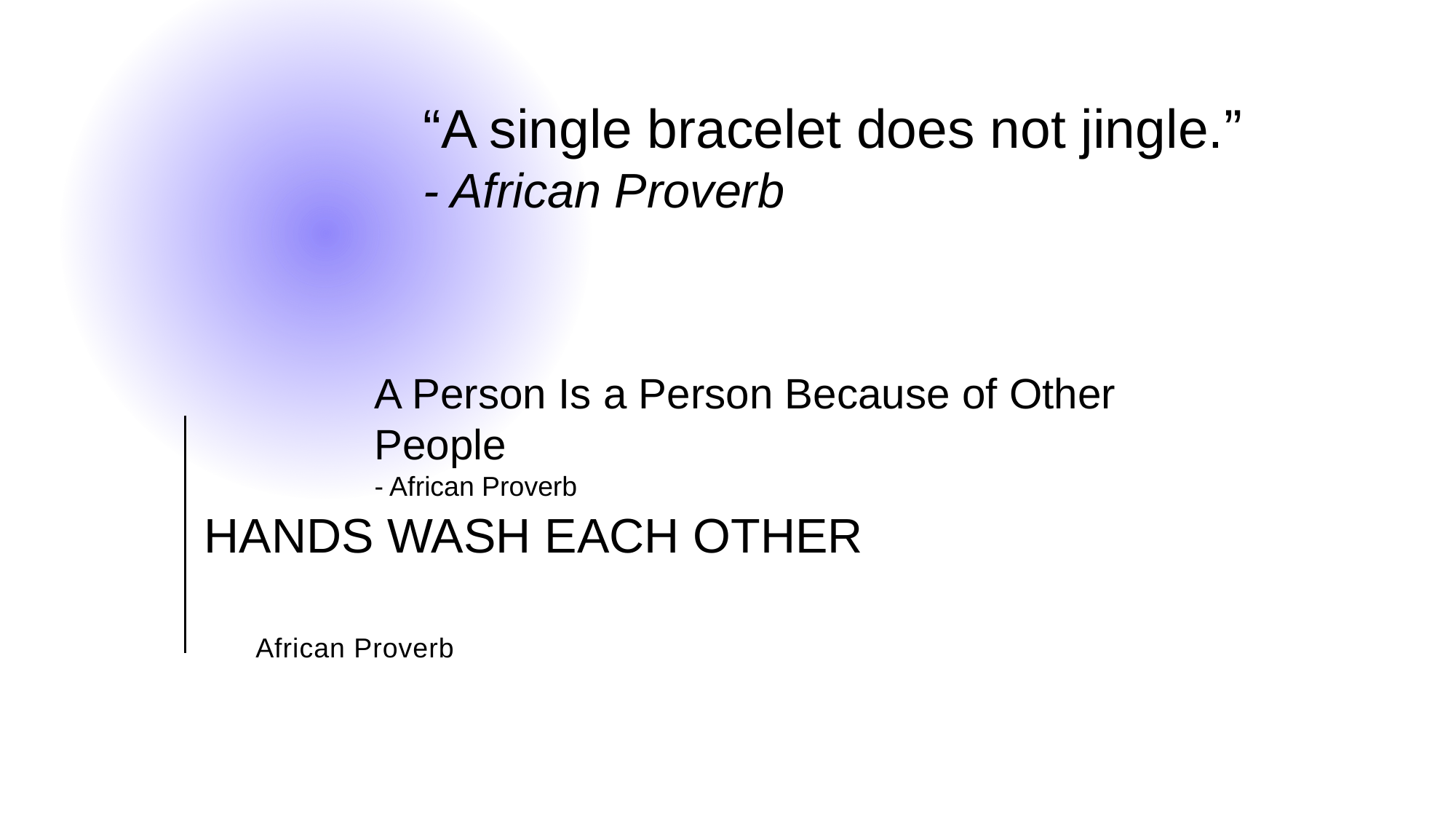

“A single bracelet does not jingle.”
- African Proverb
Hands Wash Each Other
A Person Is a Person Because of Other People
- African Proverb
# African Proverb